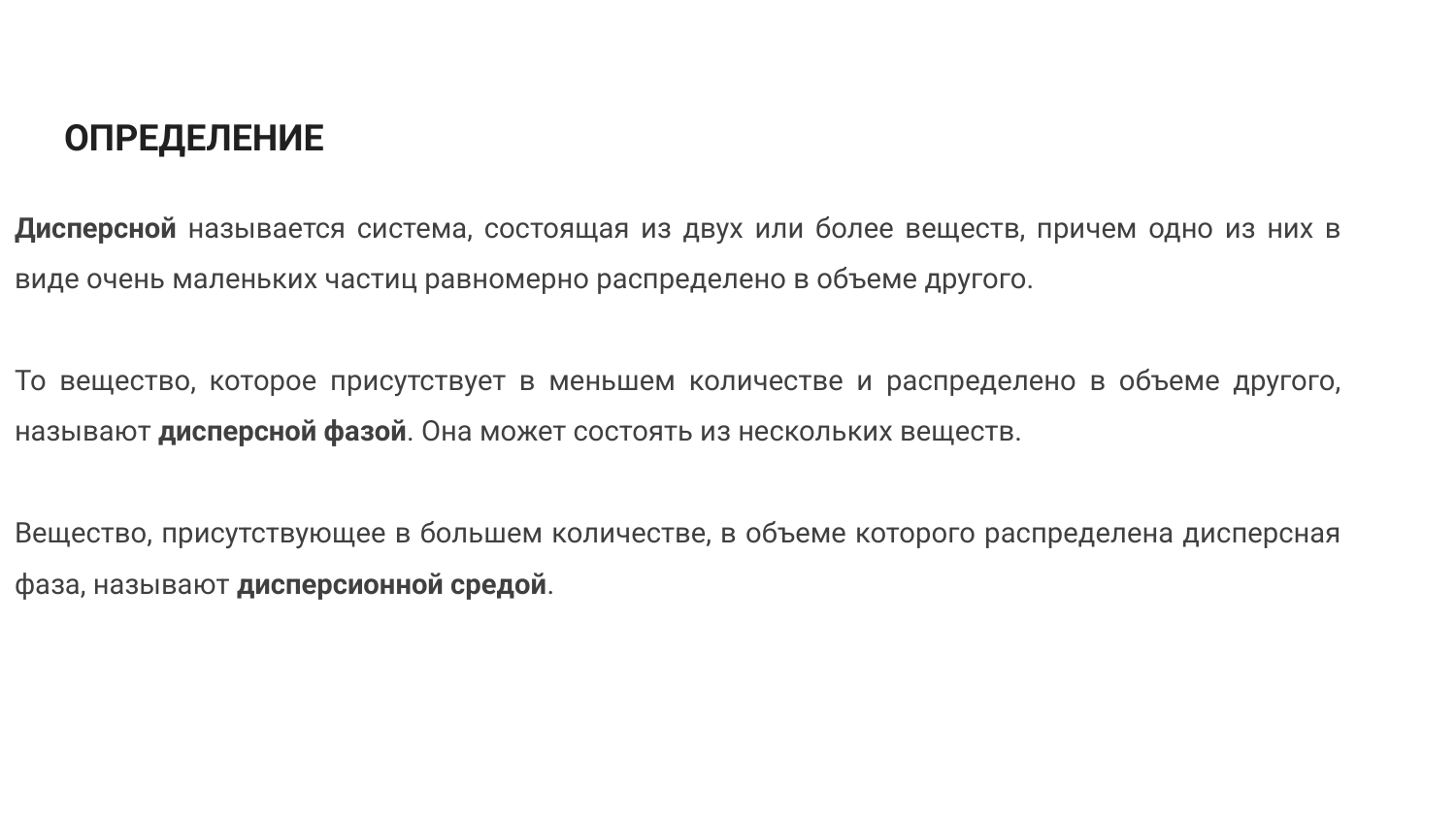

# ОПРЕДЕЛЕНИЕ

Дисперсной называется система, состоящая из двух или более веществ, причем одно из них в виде очень маленьких частиц равномерно распределено в объеме другого.

То вещество, которое присутствует в меньшем количестве и распределено в объеме другого, называют дисперсной фазой. Она может состоять из нескольких веществ.

Вещество, присутствующее в большем количестве, в объеме которого распределена дисперсная фаза, называют дисперсионной средой.